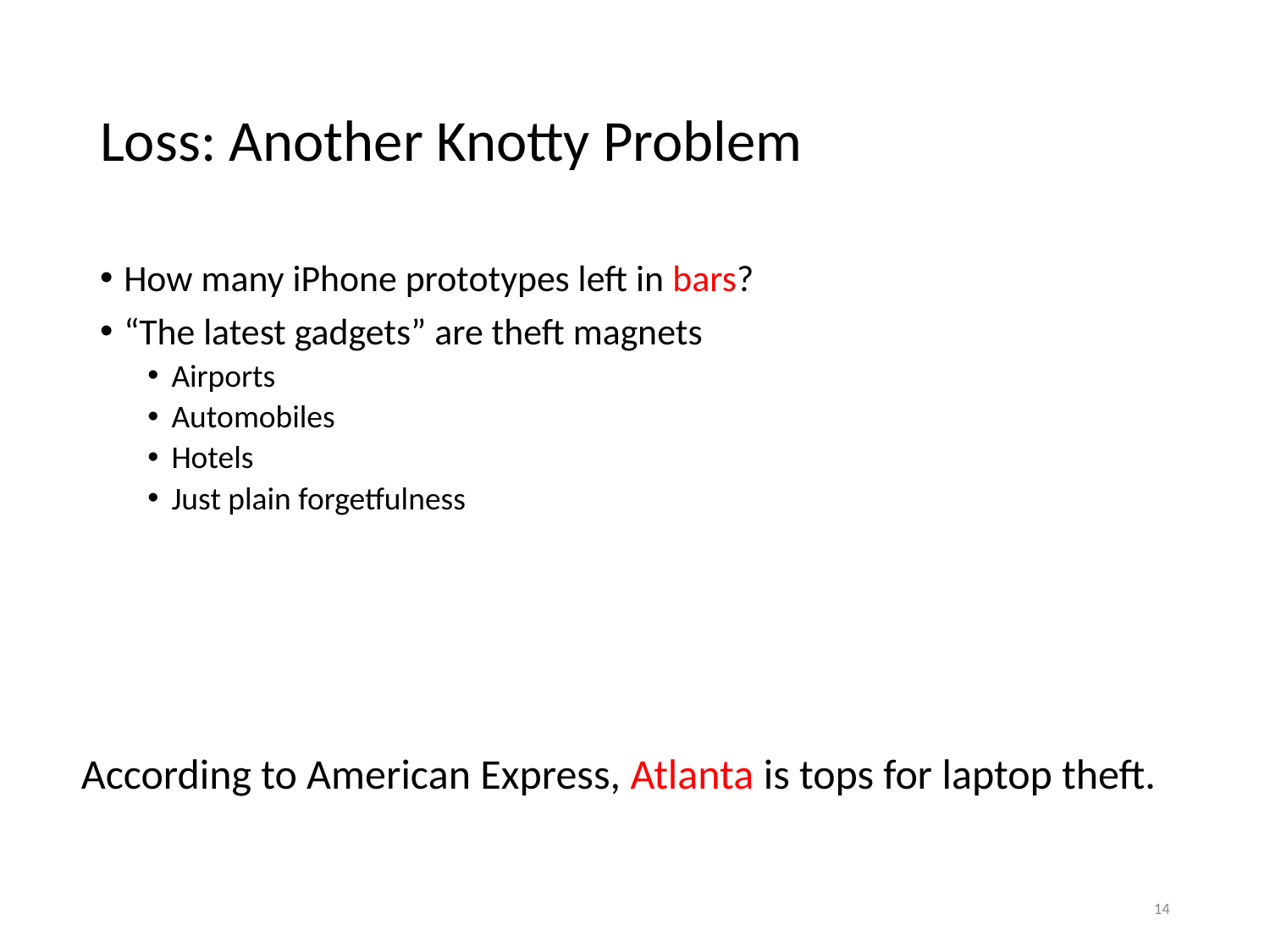

# Loss: Another Knotty Problem
How many iPhone prototypes left in bars?
“The latest gadgets” are theft magnets
Airports
Automobiles
Hotels
Just plain forgetfulness
According to American Express, Atlanta is tops for laptop theft.
14